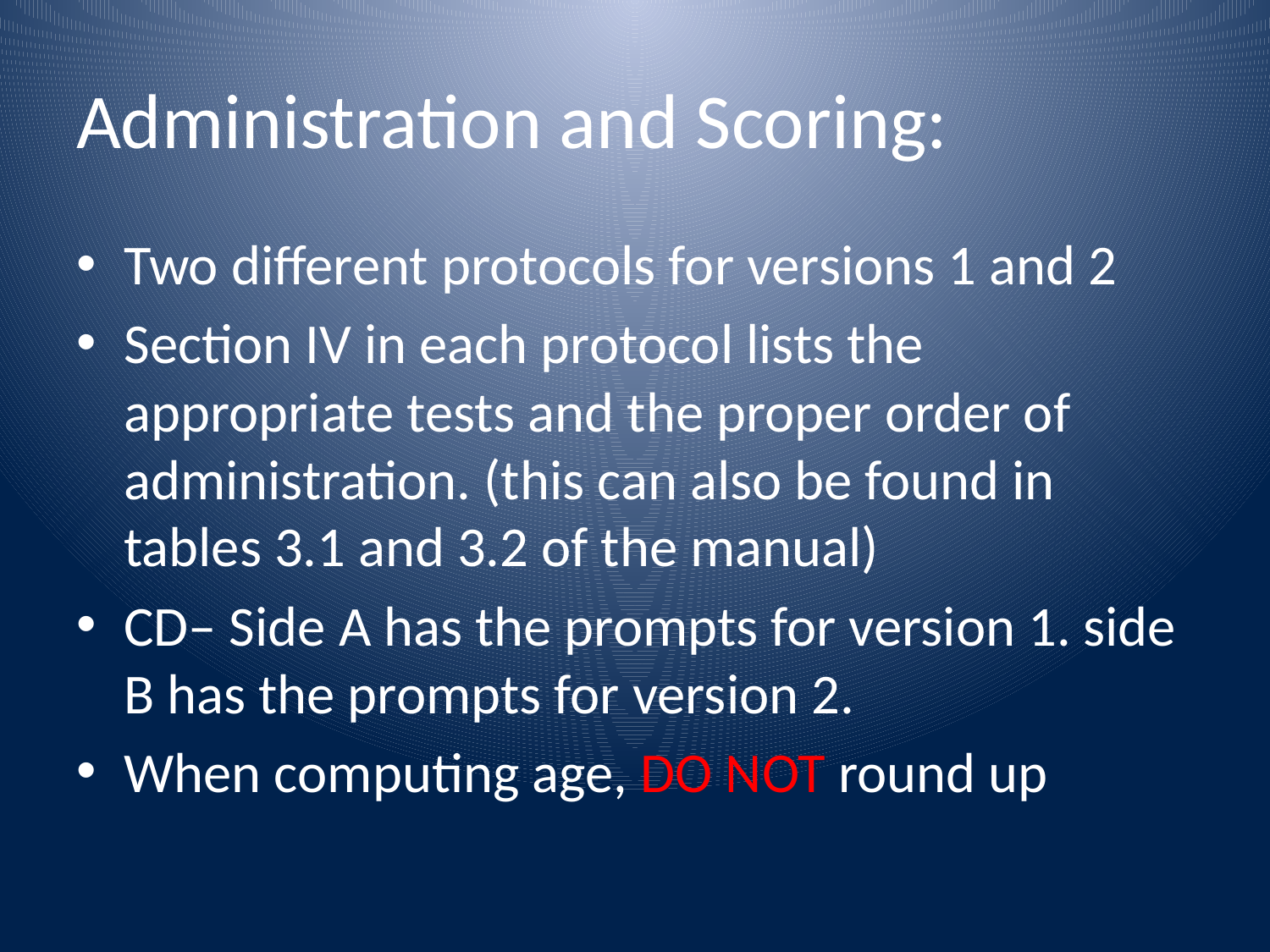

# Administration and Scoring:
Two different protocols for versions 1 and 2
Section IV in each protocol lists the appropriate tests and the proper order of administration. (this can also be found in tables 3.1 and 3.2 of the manual)
CD– Side A has the prompts for version 1. side B has the prompts for version 2.
When computing age, DO NOT round up